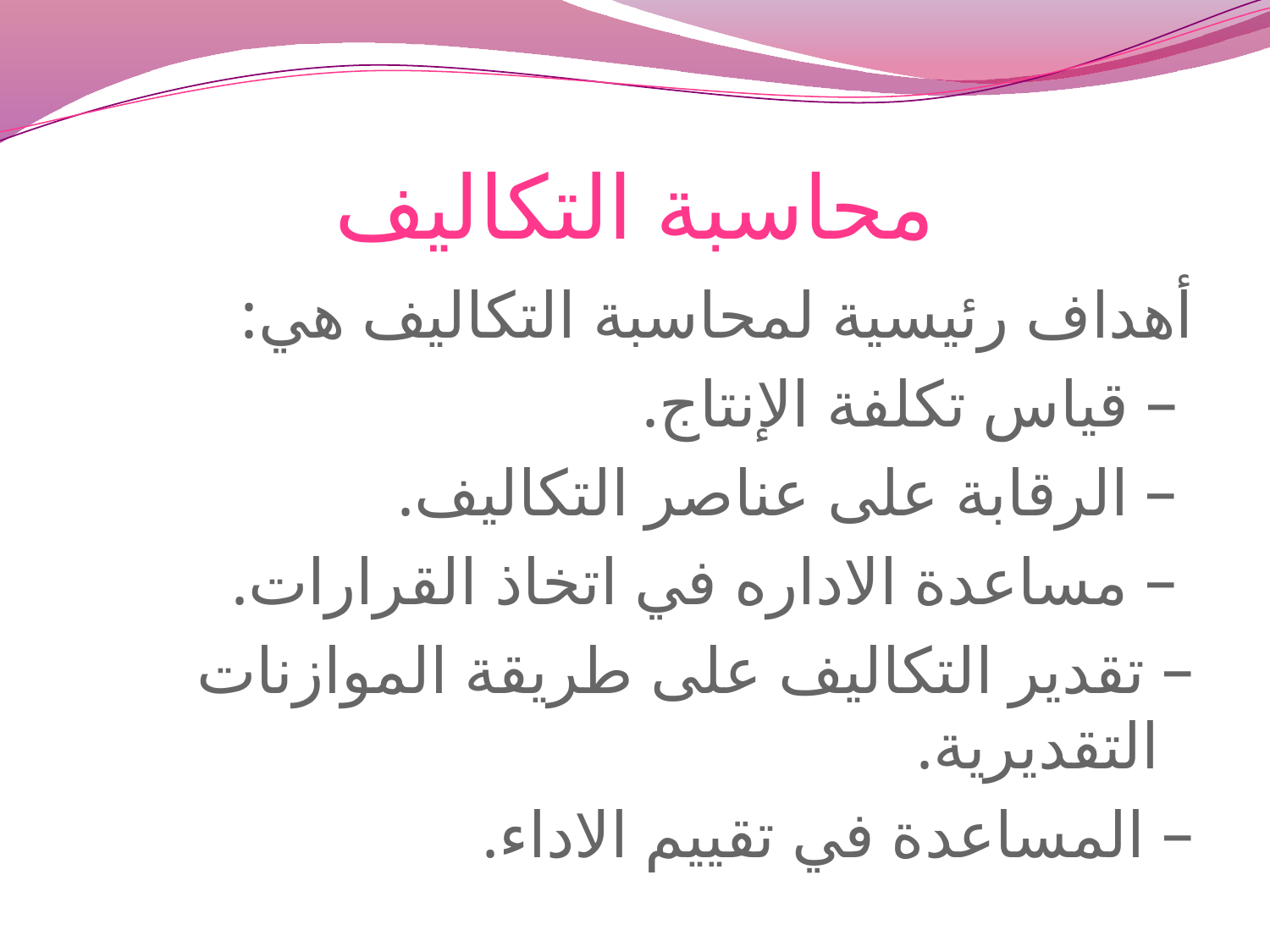

# محاسبة التكاليف
أهداف رئيسية لمحاسبة التكاليف هي:
 – قياس تكلفة الإنتاج.
 – الرقابة على عناصر التكاليف.
 – مساعدة الاداره في اتخاذ القرارات.
– تقدير التكاليف على طريقة الموازنات التقديرية.
– المساعدة في تقييم الاداء.